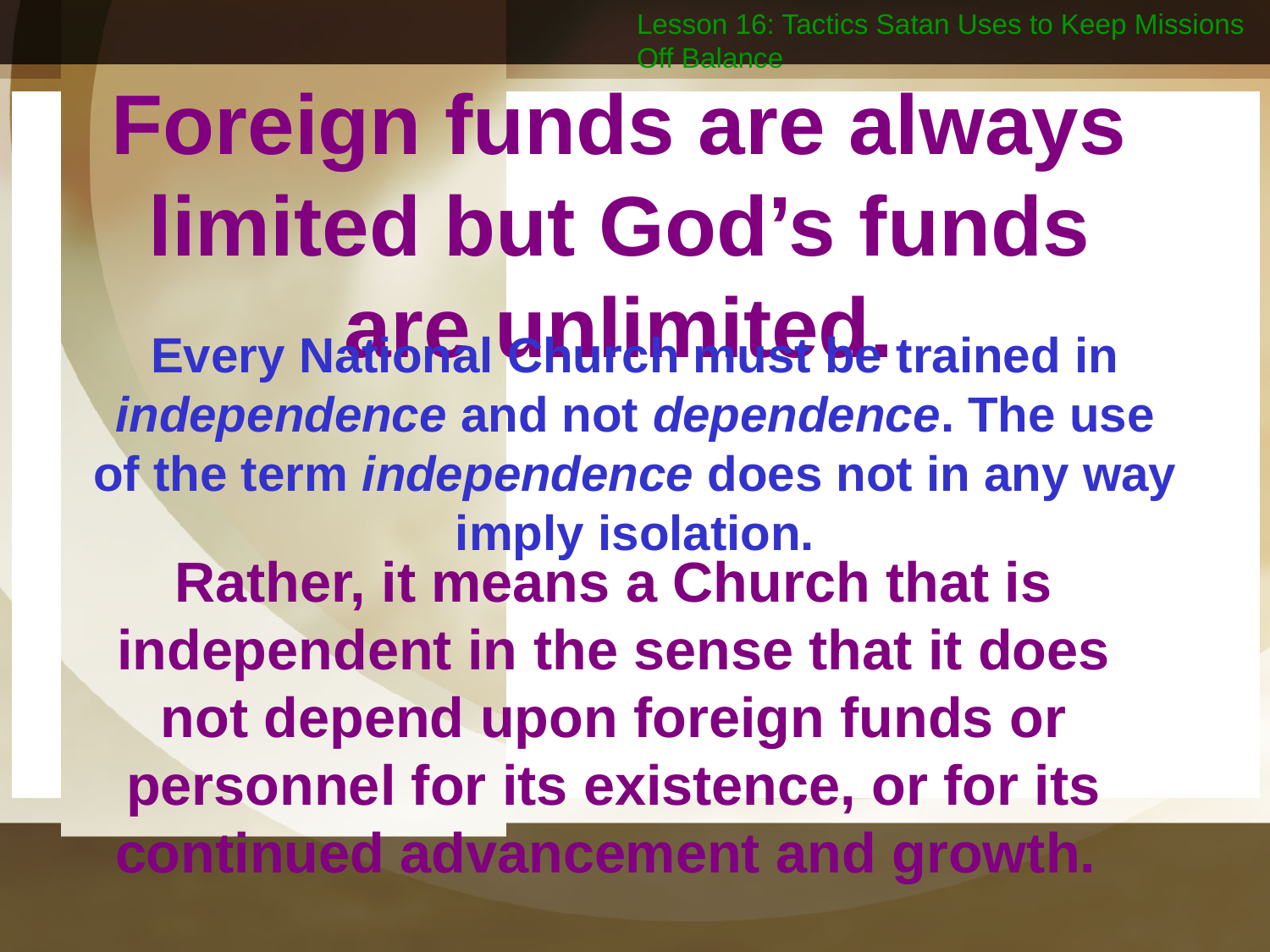

Lesson 16: Tactics Satan Uses to Keep Missions Off Balance
Foreign funds are always limited but God’s funds are unlimited.
Every National Church must be trained in independence and not dependence. The use of the term independence does not in any way imply isolation.
Rather, it means a Church that is independent in the sense that it does not depend upon foreign funds or personnel for its existence, or for its continued advancement and growth.